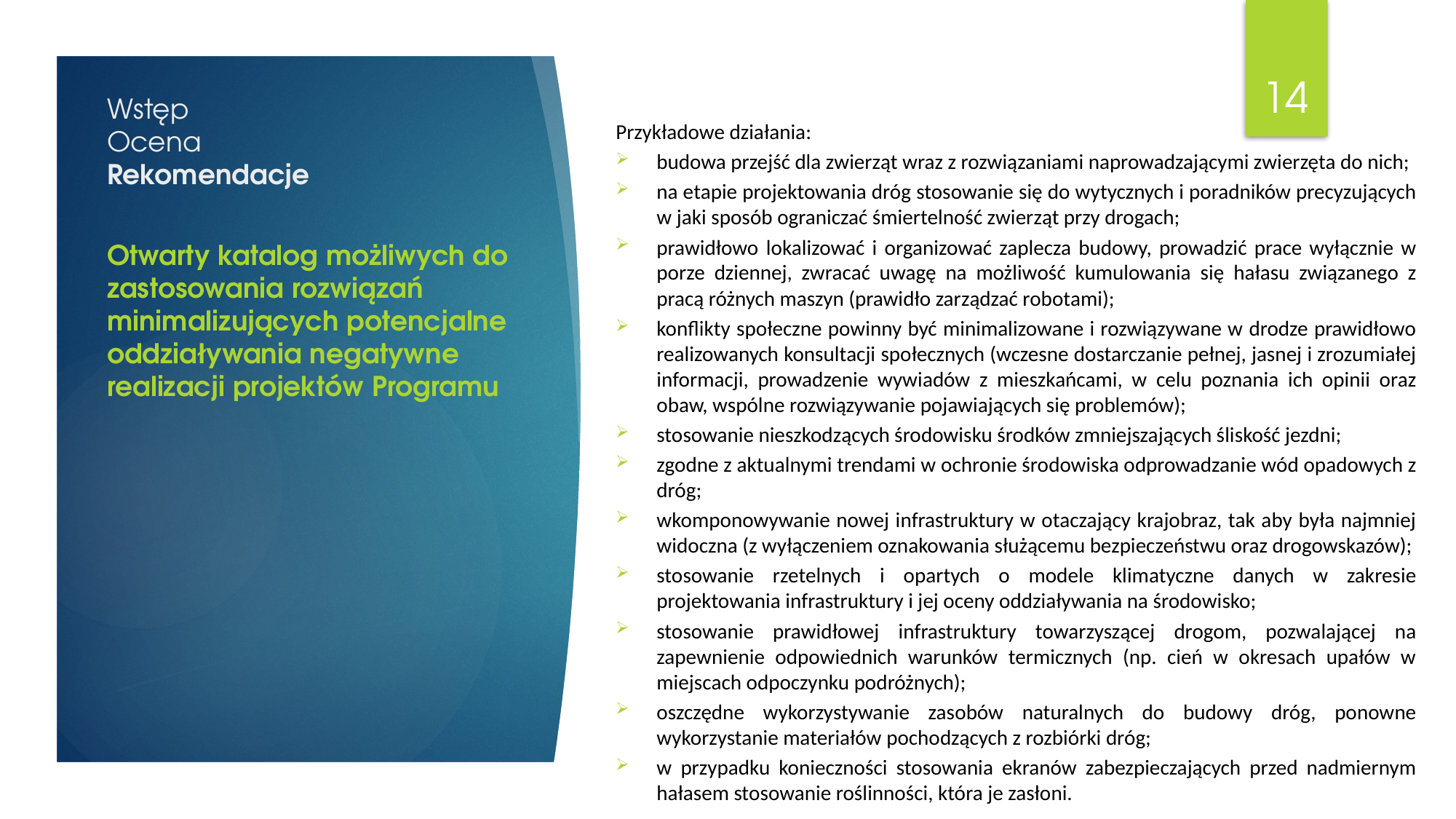

14
Wstęp
Ocena
Rekomendacje

Otwarty katalog możliwych do zastosowania rozwiązań minimalizujących potencjalne oddziaływania negatywne realizacji projektów Programu
Przykładowe działania:
budowa przejść dla zwierząt wraz z rozwiązaniami naprowadzającymi zwierzęta do nich;
na etapie projektowania dróg stosowanie się do wytycznych i poradników precyzujących w jaki sposób ograniczać śmiertelność zwierząt przy drogach;
prawidłowo lokalizować i organizować zaplecza budowy, prowadzić prace wyłącznie w porze dziennej, zwracać uwagę na możliwość kumulowania się hałasu związanego z pracą różnych maszyn (prawidło zarządzać robotami);
konflikty społeczne powinny być minimalizowane i rozwiązywane w drodze prawidłowo realizowanych konsultacji społecznych (wczesne dostarczanie pełnej, jasnej i zrozumiałej informacji, prowadzenie wywiadów z mieszkańcami, w celu poznania ich opinii oraz obaw, wspólne rozwiązywanie pojawiających się problemów);
stosowanie nieszkodzących środowisku środków zmniejszających śliskość jezdni;
zgodne z aktualnymi trendami w ochronie środowiska odprowadzanie wód opadowych z dróg;
wkomponowywanie nowej infrastruktury w otaczający krajobraz, tak aby była najmniej widoczna (z wyłączeniem oznakowania służącemu bezpieczeństwu oraz drogowskazów);
stosowanie rzetelnych i opartych o modele klimatyczne danych w zakresie projektowania infrastruktury i jej oceny oddziaływania na środowisko;
stosowanie prawidłowej infrastruktury towarzyszącej drogom, pozwalającej na zapewnienie odpowiednich warunków termicznych (np. cień w okresach upałów w miejscach odpoczynku podróżnych);
oszczędne wykorzystywanie zasobów naturalnych do budowy dróg, ponowne wykorzystanie materiałów pochodzących z rozbiórki dróg;
w przypadku konieczności stosowania ekranów zabezpieczających przed nadmiernym hałasem stosowanie roślinności, która je zasłoni.